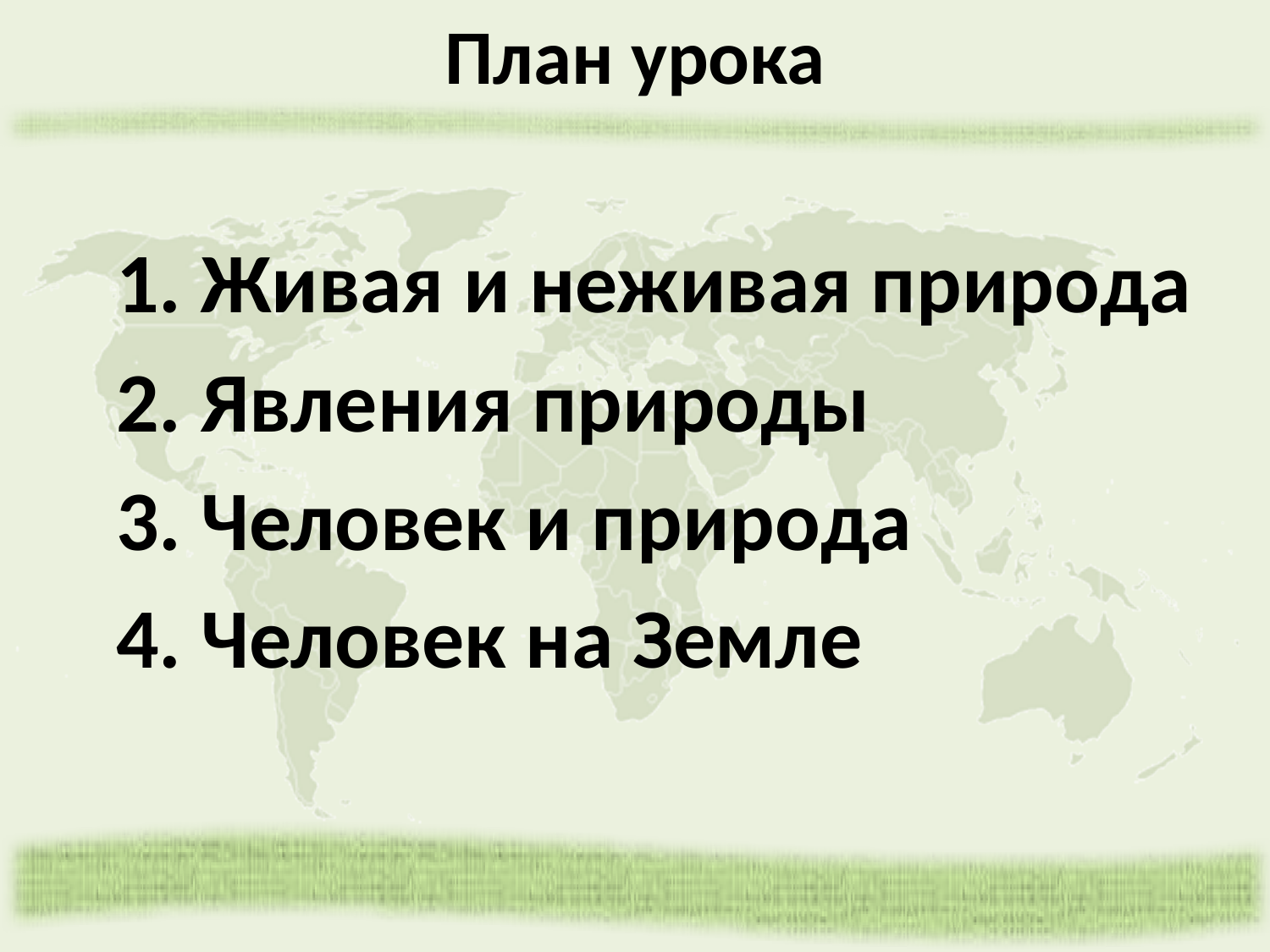

# План урока
 Живая и неживая природа
 Явления природы
 Человек и природа
 Человек на Земле